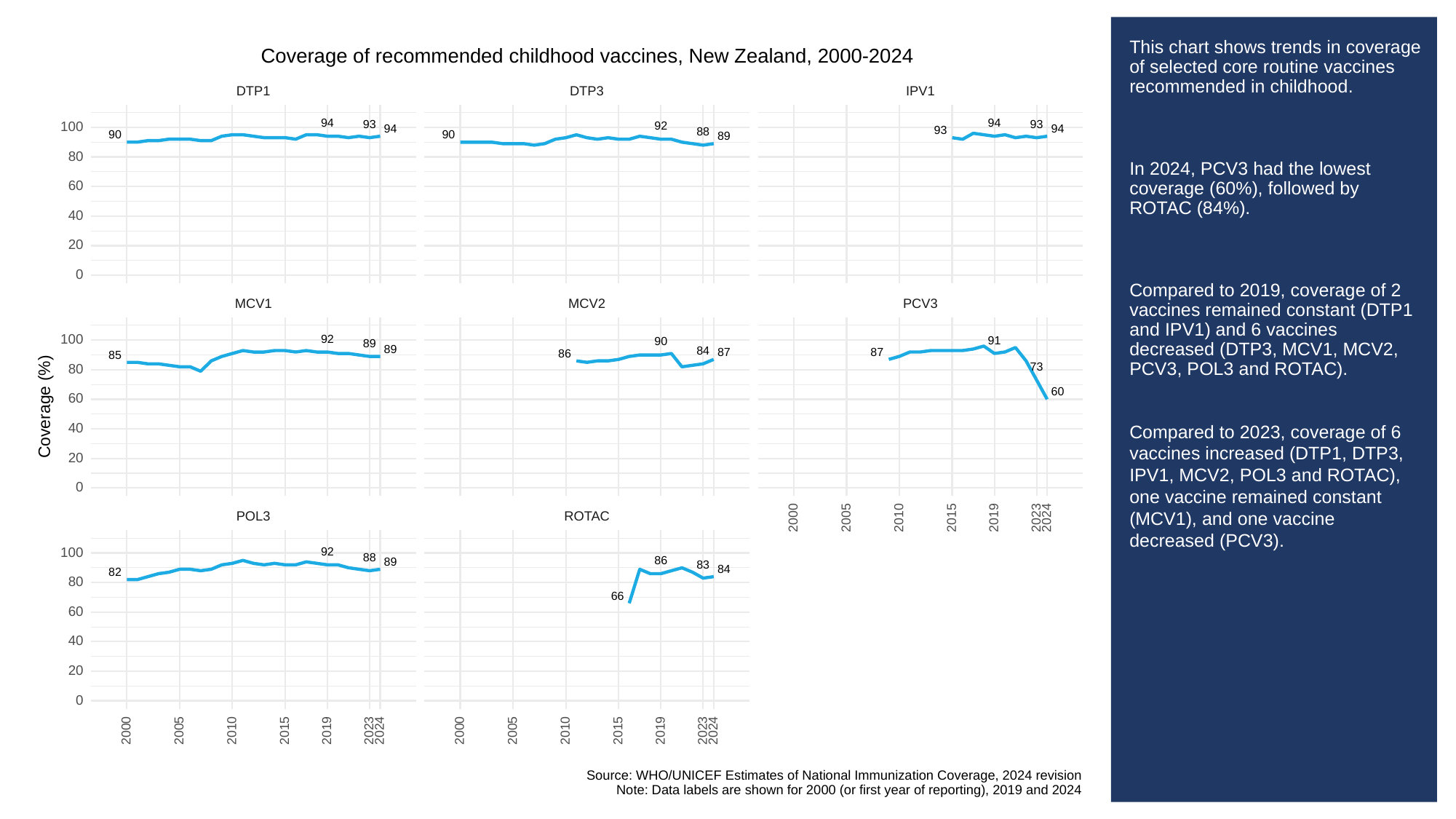

# This chart shows trends in coverage of selected core routine vaccines recommended in childhood.

In 2024, PCV3 had the lowest coverage (60%), followed by ROTAC (84%).

Compared to 2019, coverage of 2 vaccines remained constant (DTP1 and IPV1) and 6 vaccines decreased (DTP3, MCV1, MCV2, PCV3, POL3 and ROTAC).

Compared to 2023, coverage of 6 vaccines increased (DTP1, DTP3, IPV1, MCV2, POL3 and ROTAC), one vaccine remained constant (MCV1), and one vaccine decreased (PCV3).

Coverage of recommended childhood vaccines, New Zealand, 2000-2024
DTP3
DTP1
IPV1

94
94
93
93
100
92
94
94
93

88
90
90
89

80

60

40

20

0

PCV3
MCV1
MCV2

100
92
91
90
89

89

84
87
87
86

85

73
80

60
60
Coverage (%)

40

20

0

POL3
ROTAC
2023
2000
2005
2010
2015
2019
2024

100
92

88
86
89

83
84

82
80

66

60

40

20

0

2023
2023
2000
2005
2010
2015
2019
2024
2000
2005
2010
2015
2019
2024
Source: WHO/UNICEF Estimates of National Immunization Coverage, 2024 revision
Note: Data labels are shown for 2000 (or first year of reporting), 2019 and 2024